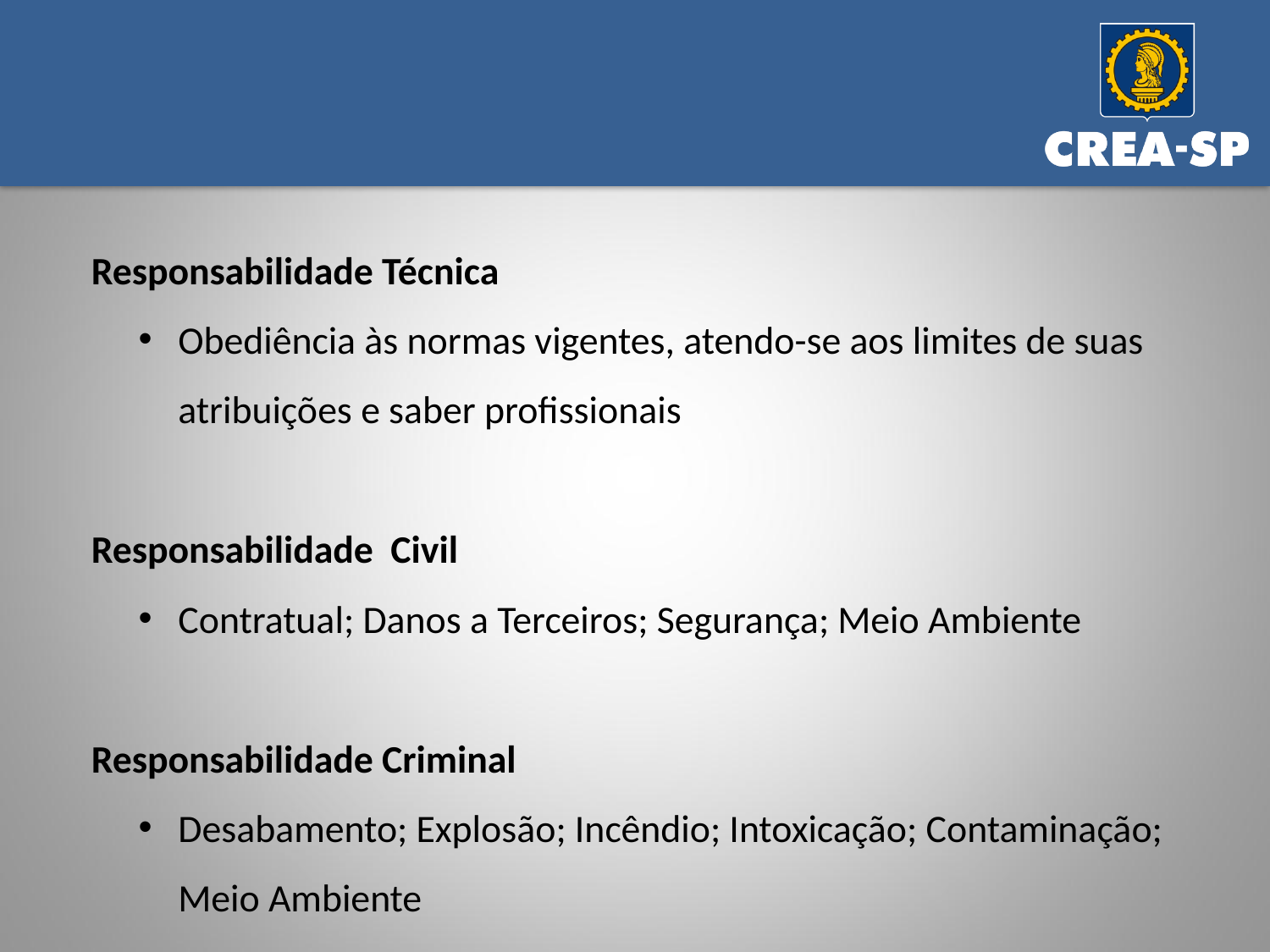

Responsabilidade Técnica
Obediência às normas vigentes, atendo-se aos limites de suas atribuições e saber profissionais

Responsabilidade  Civil
Contratual; Danos a Terceiros; Segurança; Meio Ambiente

Responsabilidade Criminal
Desabamento; Explosão; Incêndio; Intoxicação; Contaminação; Meio Ambiente